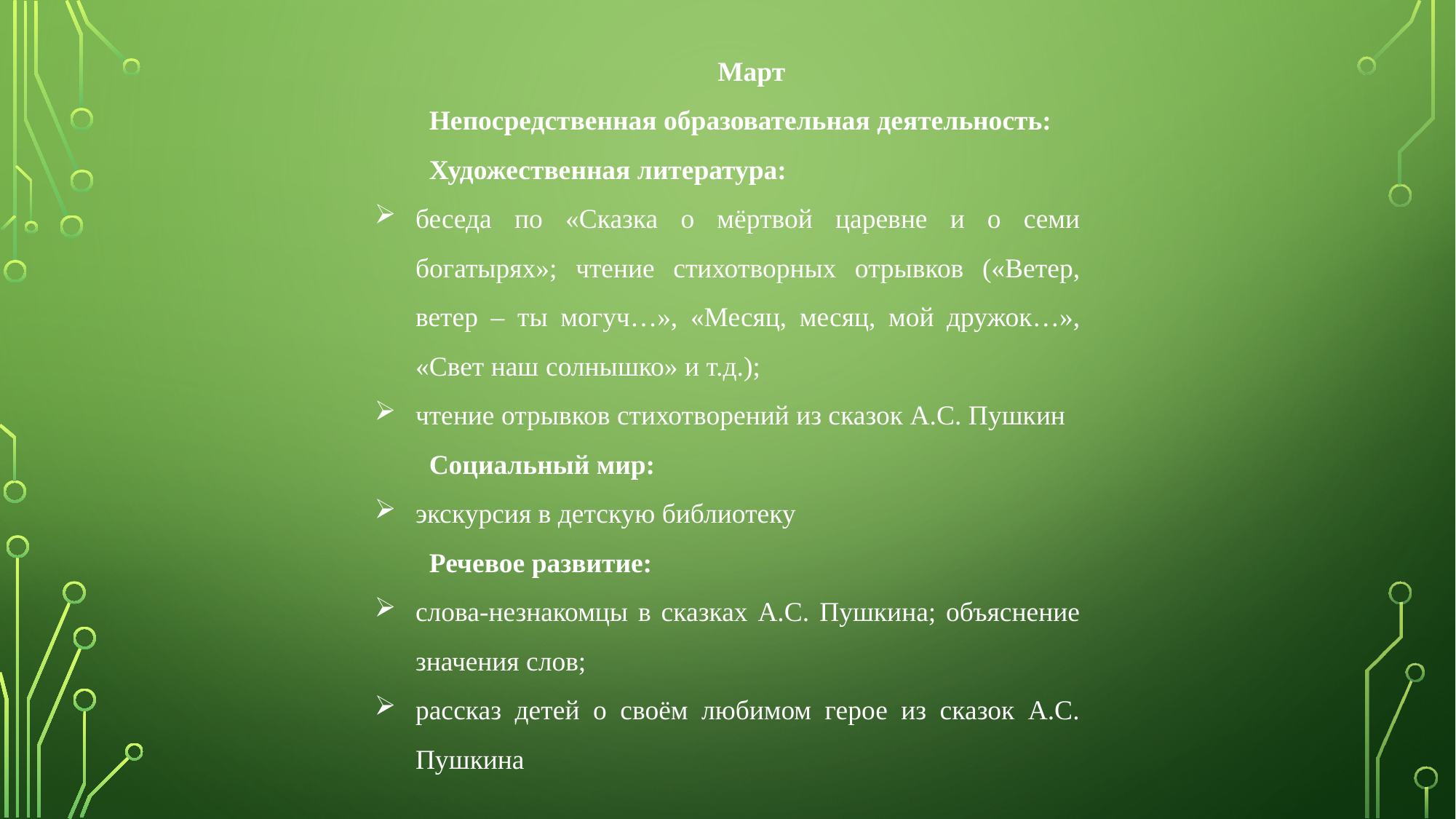

Март
Непосредственная образовательная деятельность:
Художественная литература:
беседа по «Сказка о мёртвой царевне и о семи богатырях»; чтение стихотворных отрывков («Ветер, ветер – ты могуч…», «Месяц, месяц, мой дружок…», «Свет наш солнышко» и т.д.);
чтение отрывков стихотворений из сказок А.С. Пушкин
Социальный мир:
экскурсия в детскую библиотеку
Речевое развитие:
слова-незнакомцы в сказках А.С. Пушкина; объяснение значения слов;
рассказ детей о своём любимом герое из сказок А.С. Пушкина